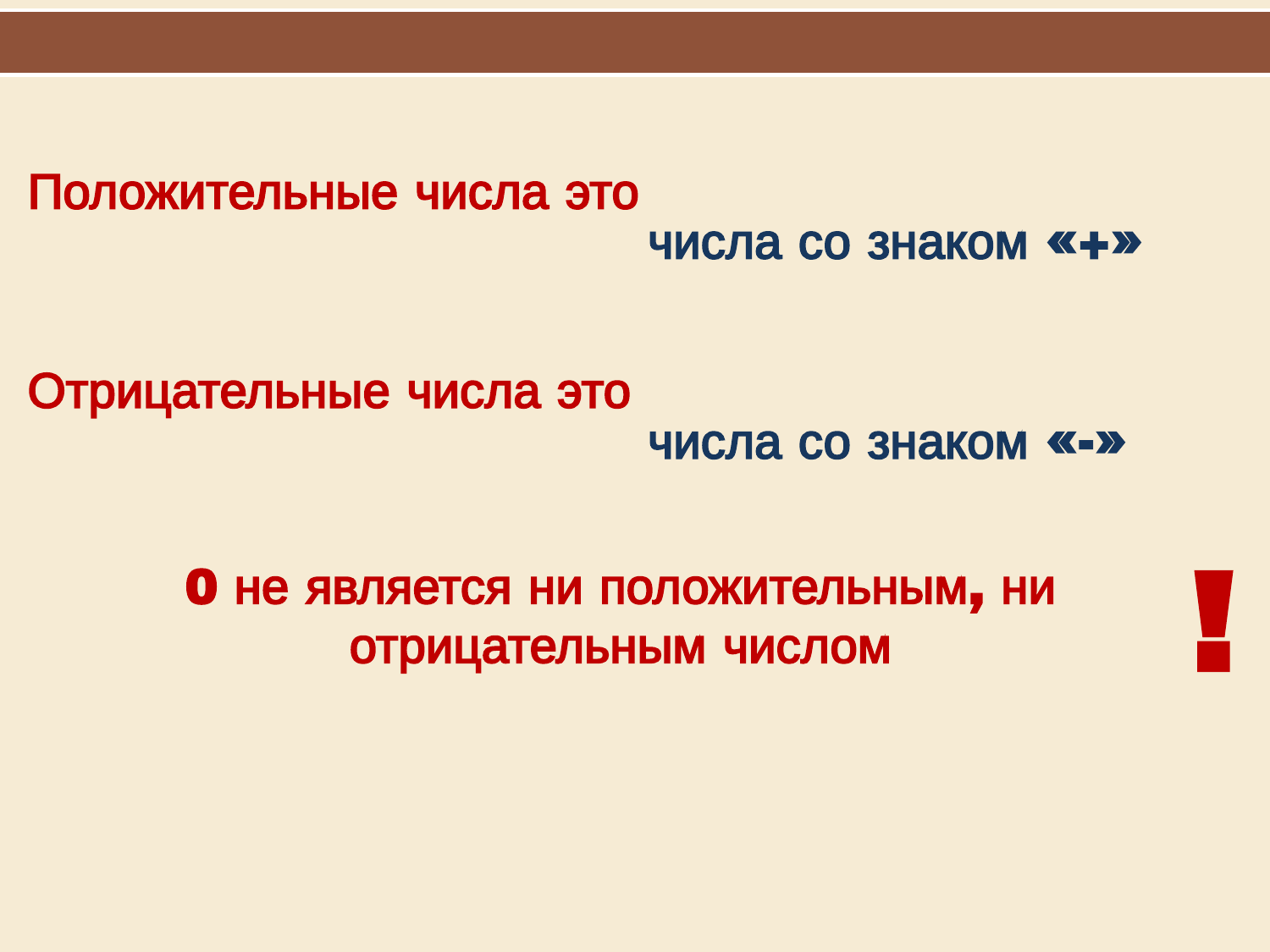

# Положительные числа это
числа со знаком «+»
Отрицательные числа это
числа со знаком «-»
!
0 не является ни положительным, ни отрицательным числом